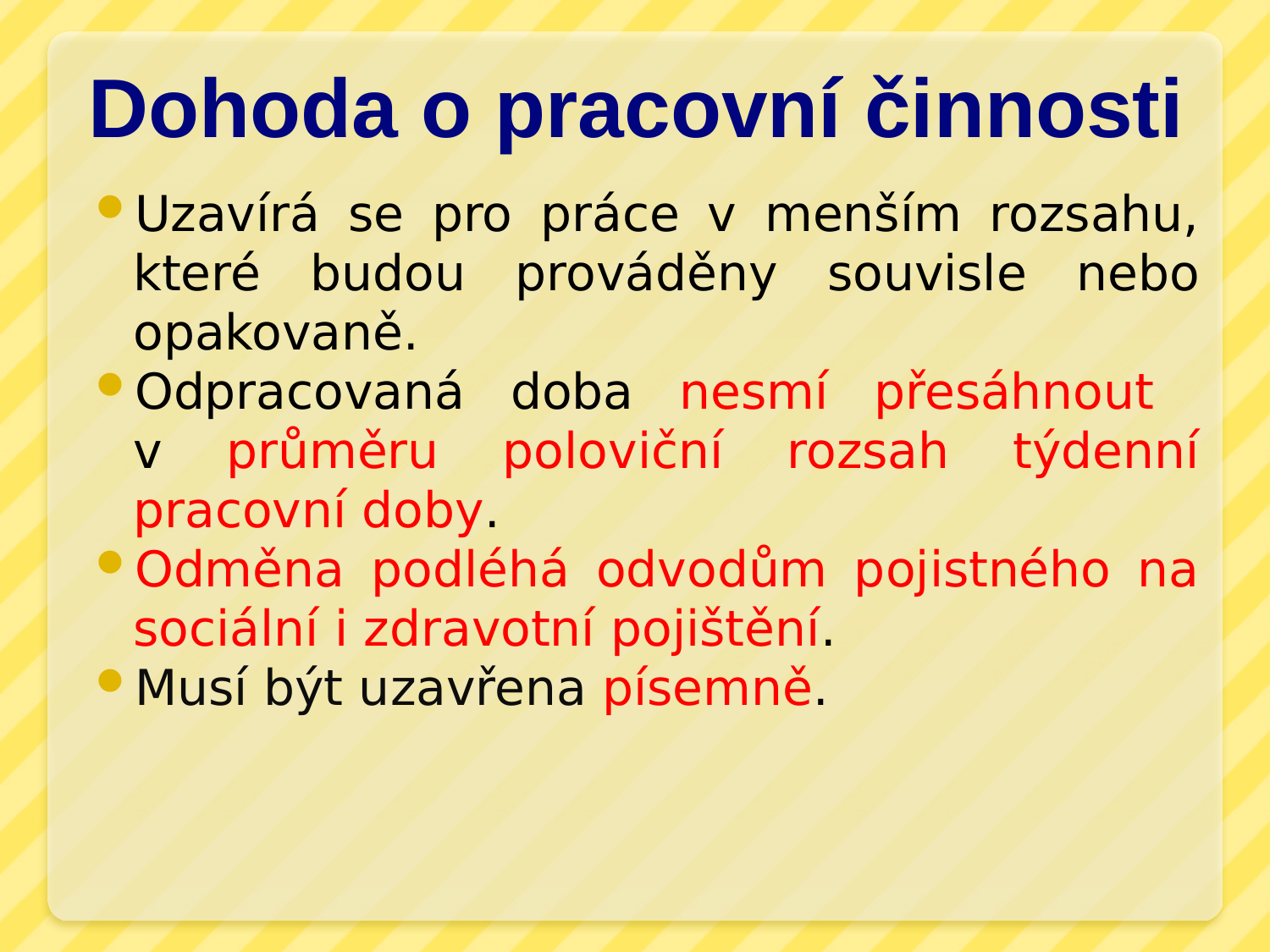

# Dohoda o pracovní činnosti
Uzavírá se pro práce v menším rozsahu, které budou prováděny souvisle nebo opakovaně.
Odpracovaná doba nesmí přesáhnout
v průměru poloviční rozsah týdenní pracovní doby.
Odměna podléhá odvodům pojistného na sociální i zdravotní pojištění.
Musí být uzavřena písemně.